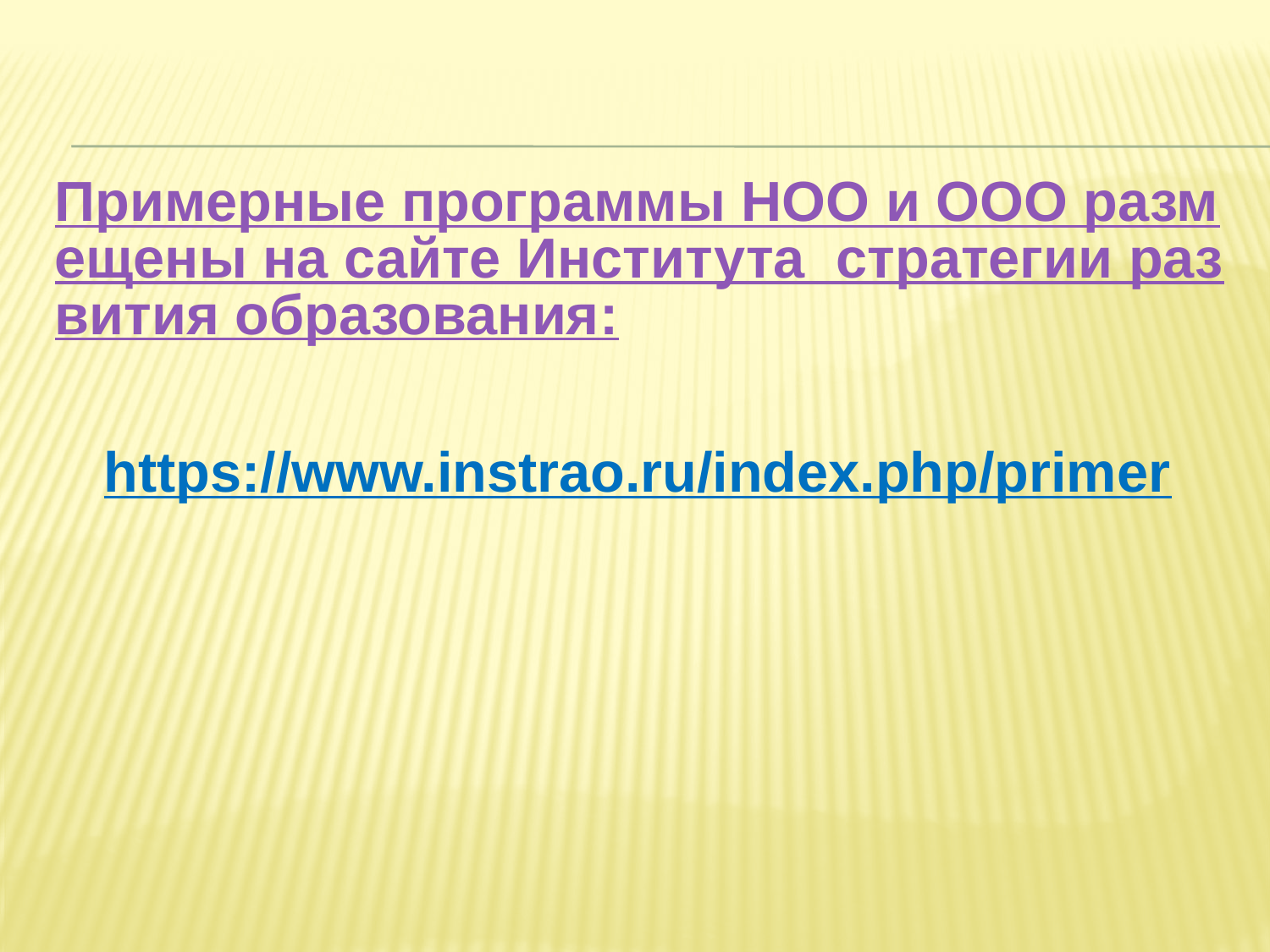

Примерные программы НОО и ООО размещены на сайте Института  стратегии развития образования:

https://www.instrao.ru/index.php/primer